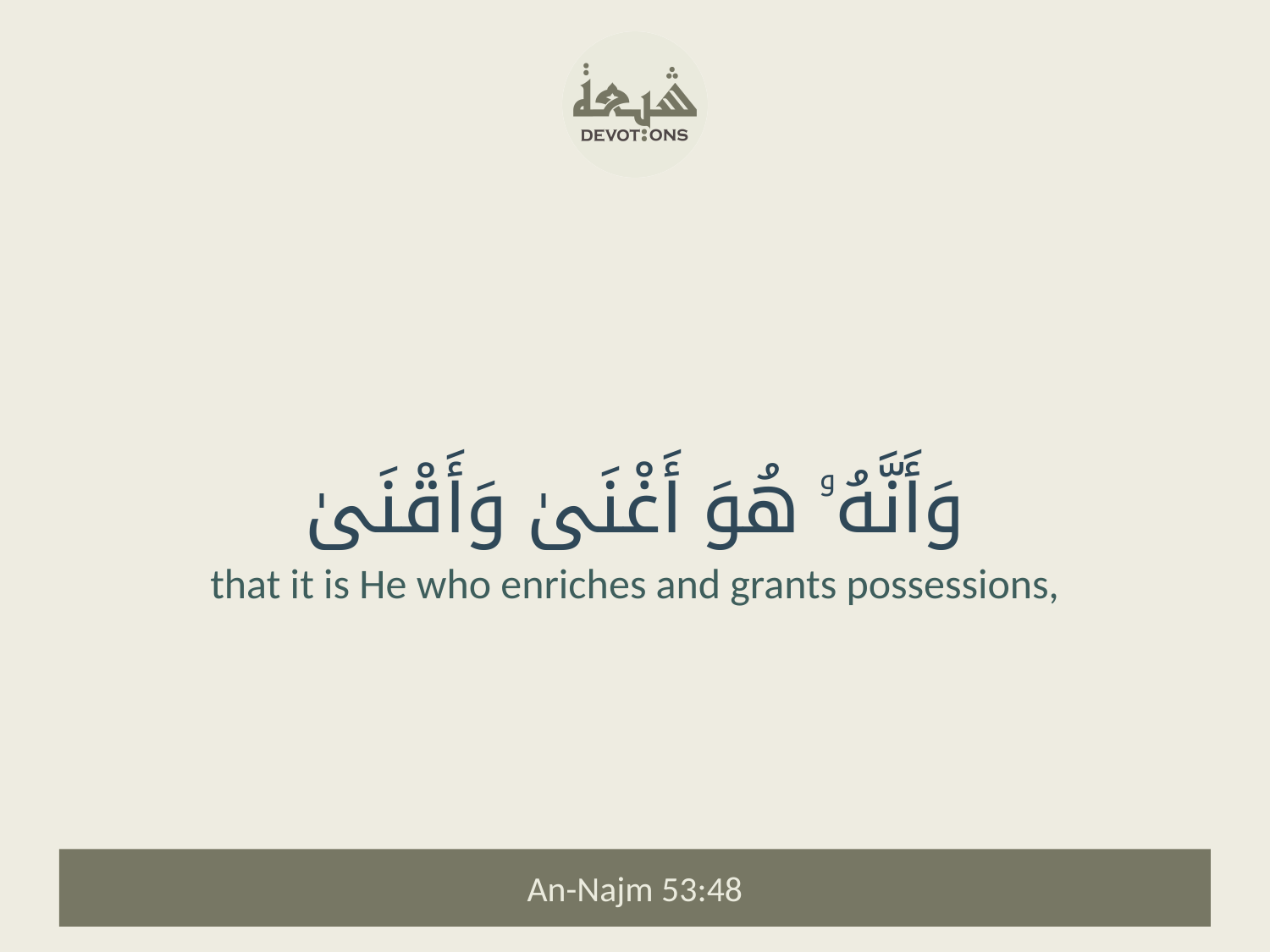

وَأَنَّهُۥ هُوَ أَغْنَىٰ وَأَقْنَىٰ
that it is He who enriches and grants possessions,
An-Najm 53:48